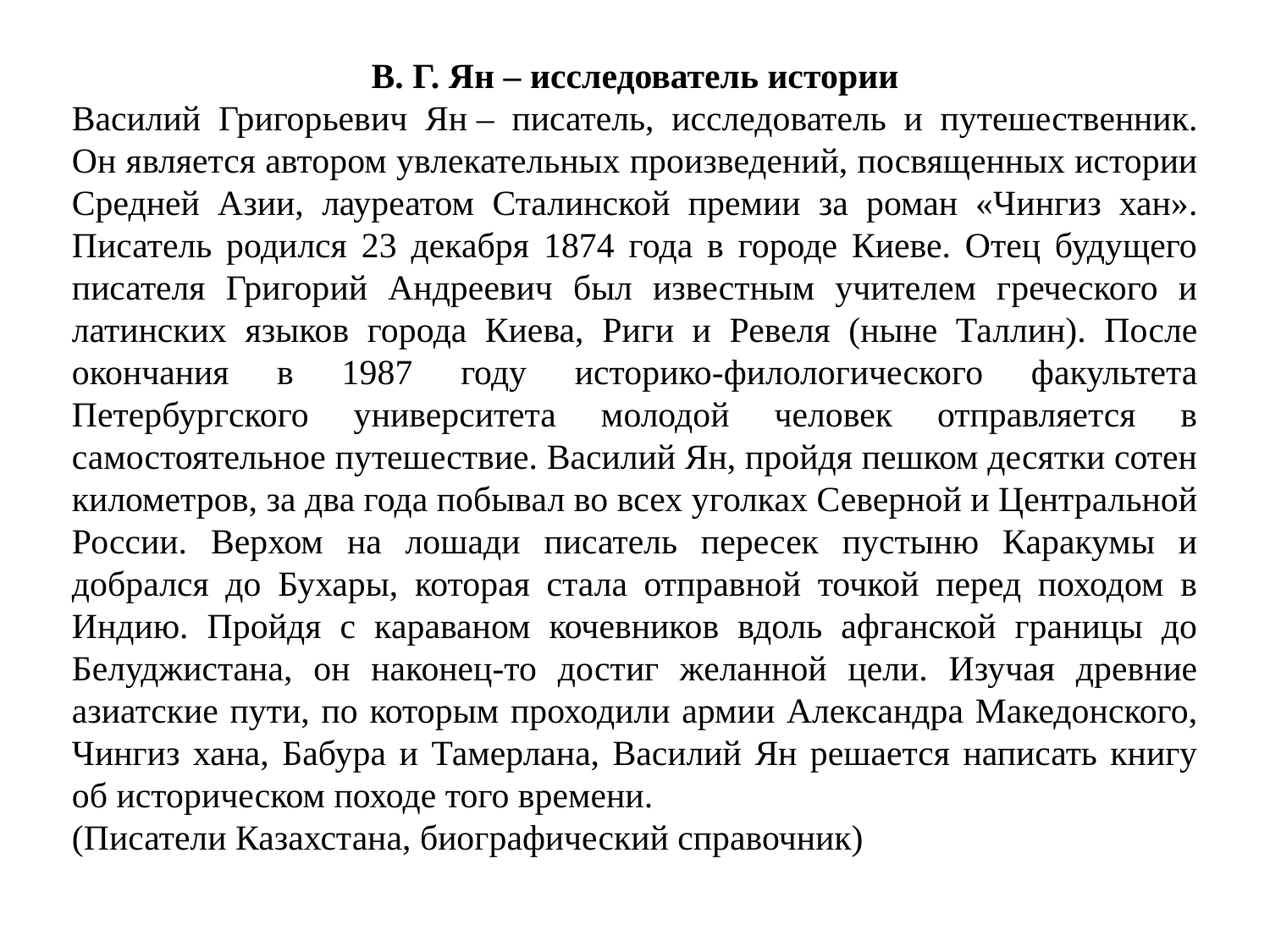

В. Г. Ян – исследователь истории
Василий Григорьевич Ян – писатель, исследователь и путешественник. Он является автором увлекательных произведений, посвященных истории Средней Азии, лауреатом Сталинской премии за роман «Чингиз хан». Писатель родился 23 декабря 1874 года в городе Киеве. Отец будущего писателя Григорий Андреевич был известным учителем греческого и латинских языков города Киева, Риги и Ревеля (ныне Таллин). После окончания в 1987 году историко-филологического факультета Петербургского университета молодой человек отправляется в самостоятельное путешествие. Василий Ян, пройдя пешком десятки сотен километров, за два года побывал во всех уголках Северной и Центральной России. Верхом на лошади писатель пересек пустыню Каракумы и добрался до Бухары, которая стала отправной точкой перед походом в Индию. Пройдя с караваном кочевников вдоль афганской границы до Белуджистана, он наконец-то достиг желанной цели. Изучая древние азиатские пути, по которым проходили армии Александра Македонского, Чингиз хана, Бабура и Тамерлана, Василий Ян решается написать книгу об историческом походе того времени.
(Писатели Казахстана, биографический справочник)